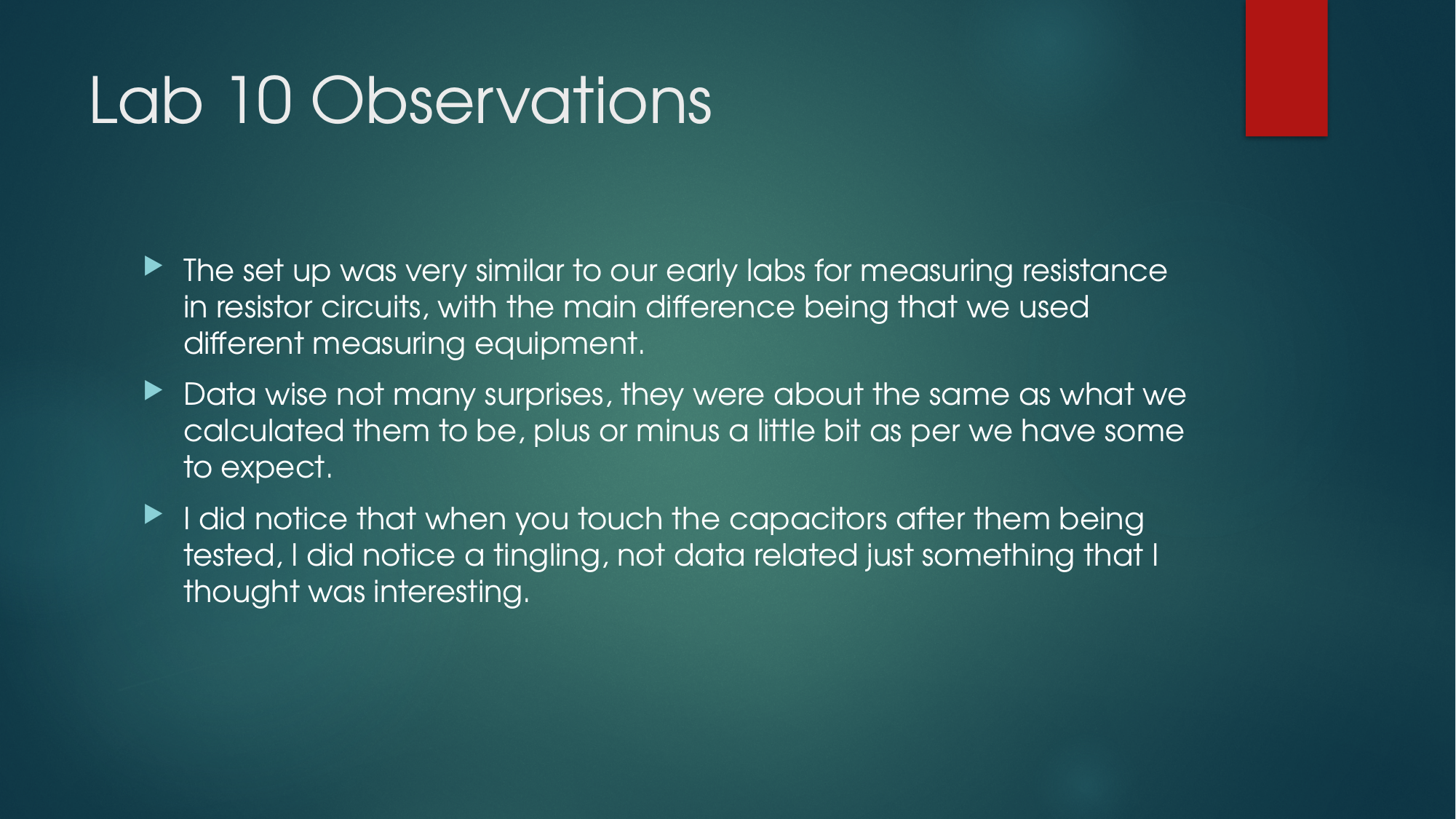

# Lab 10 Observations
The set up was very similar to our early labs for measuring resistance in resistor circuits, with the main difference being that we used different measuring equipment.
Data wise not many surprises, they were about the same as what we calculated them to be, plus or minus a little bit as per we have some to expect.
I did notice that when you touch the capacitors after them being tested, I did notice a tingling, not data related just something that I thought was interesting.